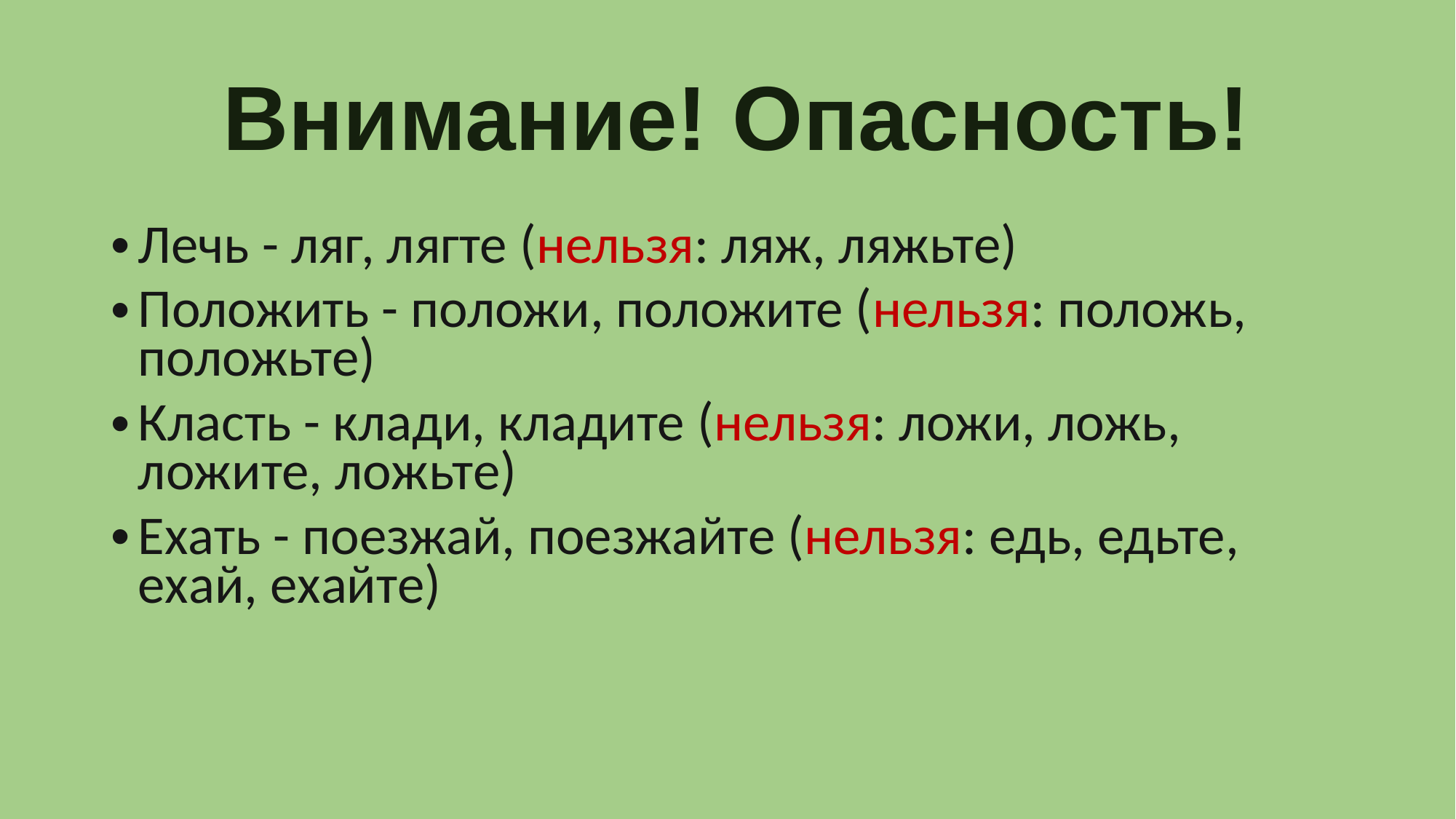

# Внимание! Опасность!
Лечь - ляг, лягте (нельзя: ляж, ляжьте)
Положить - положи, положите (нельзя: положь, положьте)
Класть - клади, кладите (нельзя: ложи, ложь, ложите, ложьте)
Ехать - поезжай, поезжайте (нельзя: едь, едьте, ехай, ехайте)